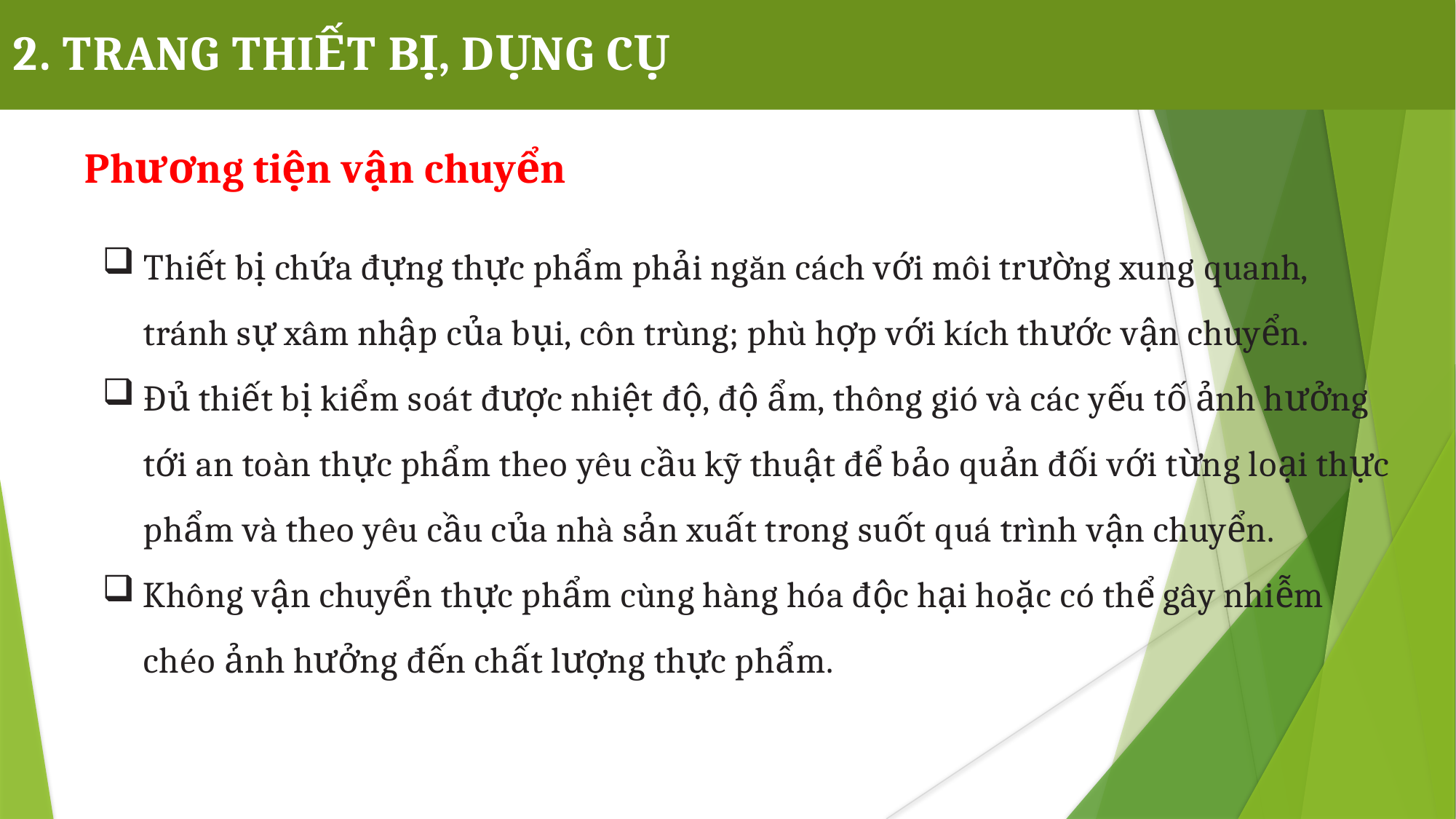

2. TRANG THIẾT BỊ, DỤNG CỤ
Phương tiện vận chuyển
Thiết bị chứa đựng thực phẩm phải ngăn cách với môi trường xung quanh, tránh sự xâm nhập của bụi, côn trùng; phù hợp với kích thước vận chuyển.
Đủ thiết bị kiểm soát được nhiệt độ, độ ẩm, thông gió và các yếu tố ảnh hưởng tới an toàn thực phẩm theo yêu cầu kỹ thuật để bảo quản đối với từng loại thực phẩm và theo yêu cầu của nhà sản xuất trong suốt quá trình vận chuyển.
Không vận chuyển thực phẩm cùng hàng hóa độc hại hoặc có thể gây nhiễm chéo ảnh hưởng đến chất lượng thực phẩm.